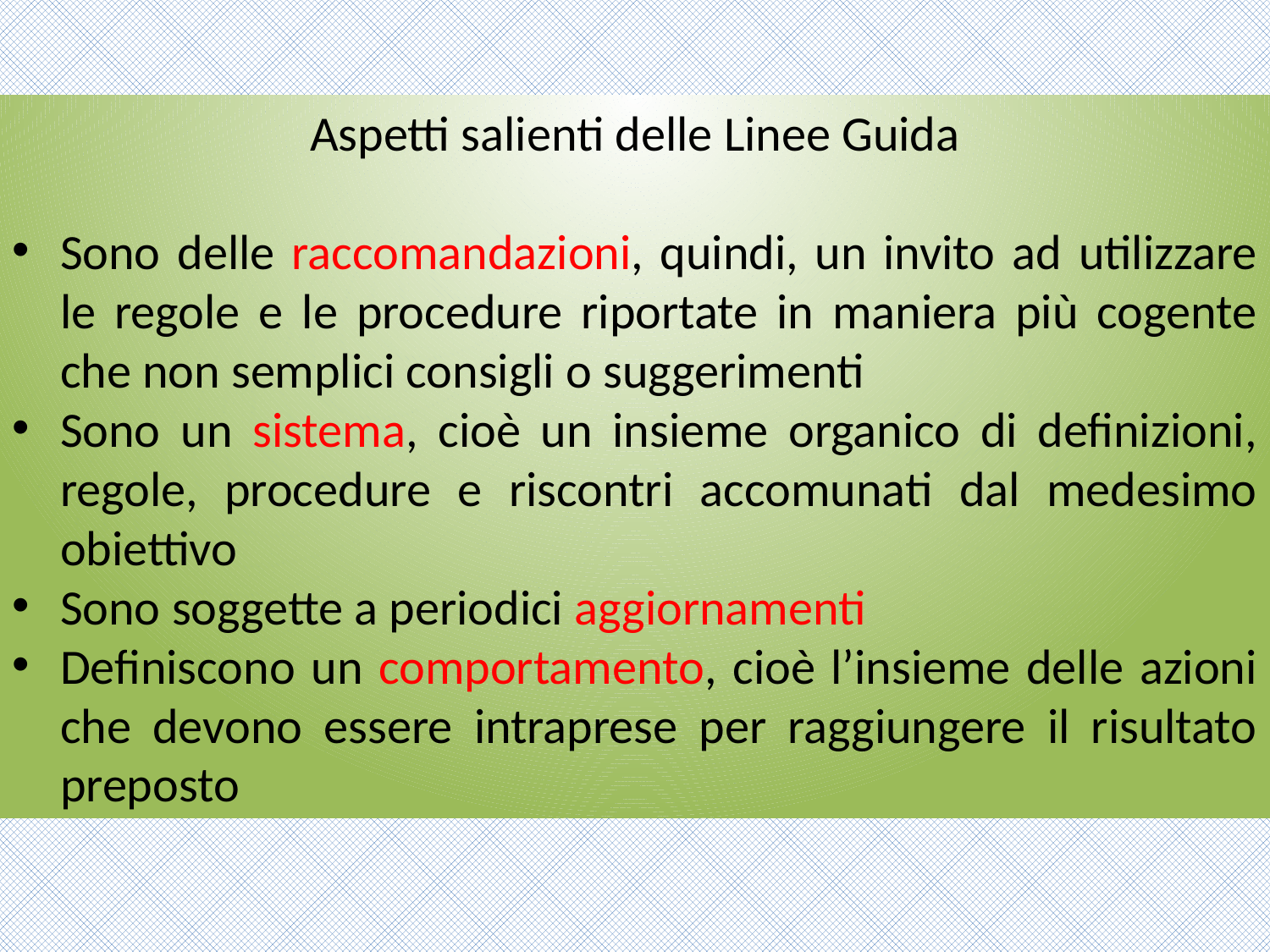

Aspetti salienti delle Linee Guida

Sono delle raccomandazioni, quindi, un invito ad utilizzare le regole e le procedure riportate in maniera più cogente che non semplici consigli o suggerimenti
Sono un sistema, cioè un insieme organico di definizioni, regole, procedure e riscontri accomunati dal medesimo obiettivo
Sono soggette a periodici aggiornamenti
Definiscono un comportamento, cioè l’insieme delle azioni che devono essere intraprese per raggiungere il risultato preposto